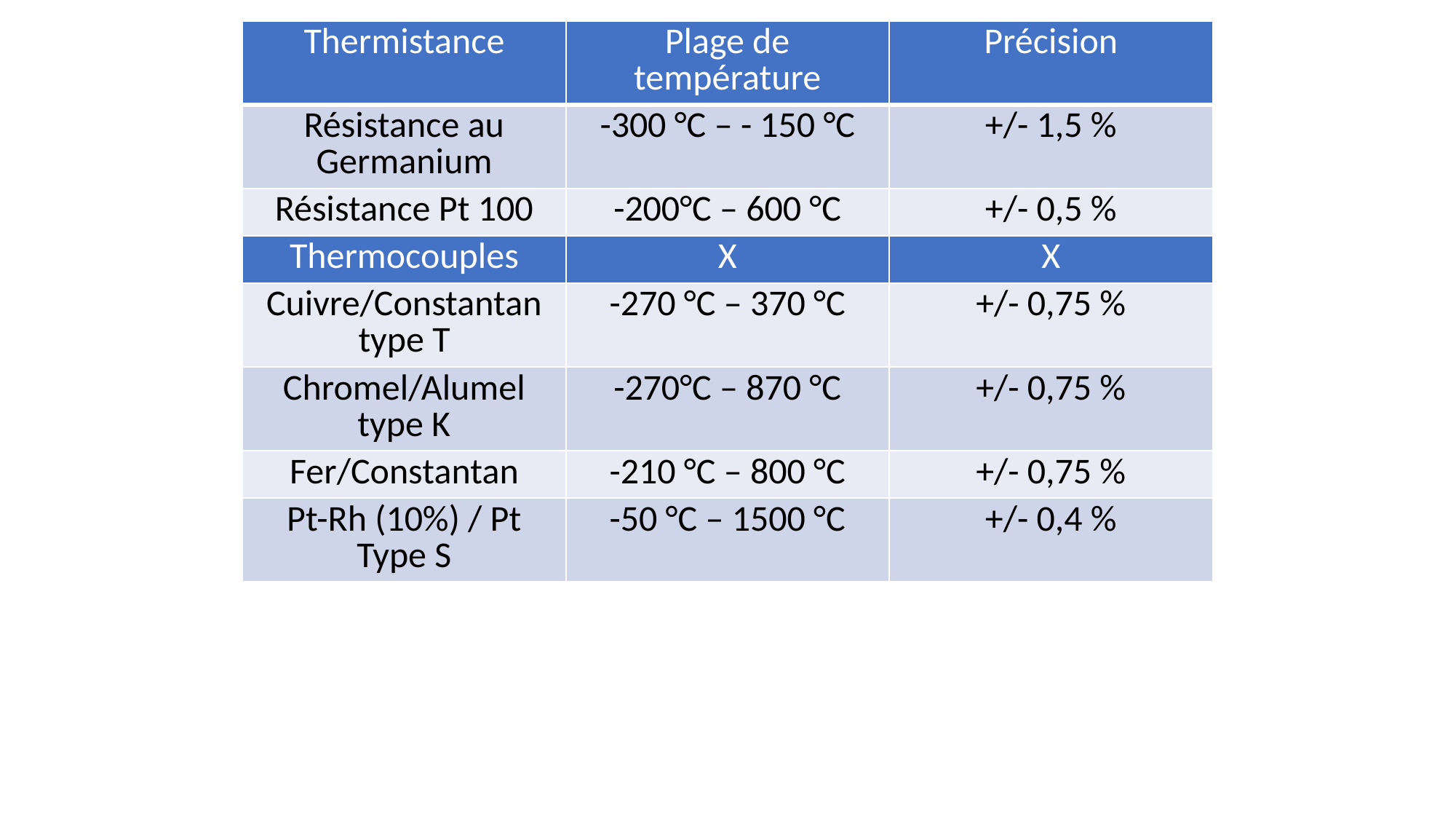

| Thermistance | Plage de température | Précision |
| --- | --- | --- |
| Résistance au Germanium | -300 °C – - 150 °C | +/- 1,5 % |
| Résistance Pt 100 | -200°C – 600 °C | +/- 0,5 % |
| Thermocouples | X | X |
| Cuivre/Constantan type T | -270 °C – 370 °C | +/- 0,75 % |
| Chromel/Alumel type K | -270°C – 870 °C | +/- 0,75 % |
| Fer/Constantan | -210 °C – 800 °C | +/- 0,75 % |
| Pt-Rh (10%) / Pt Type S | -50 °C – 1500 °C | +/- 0,4 % |